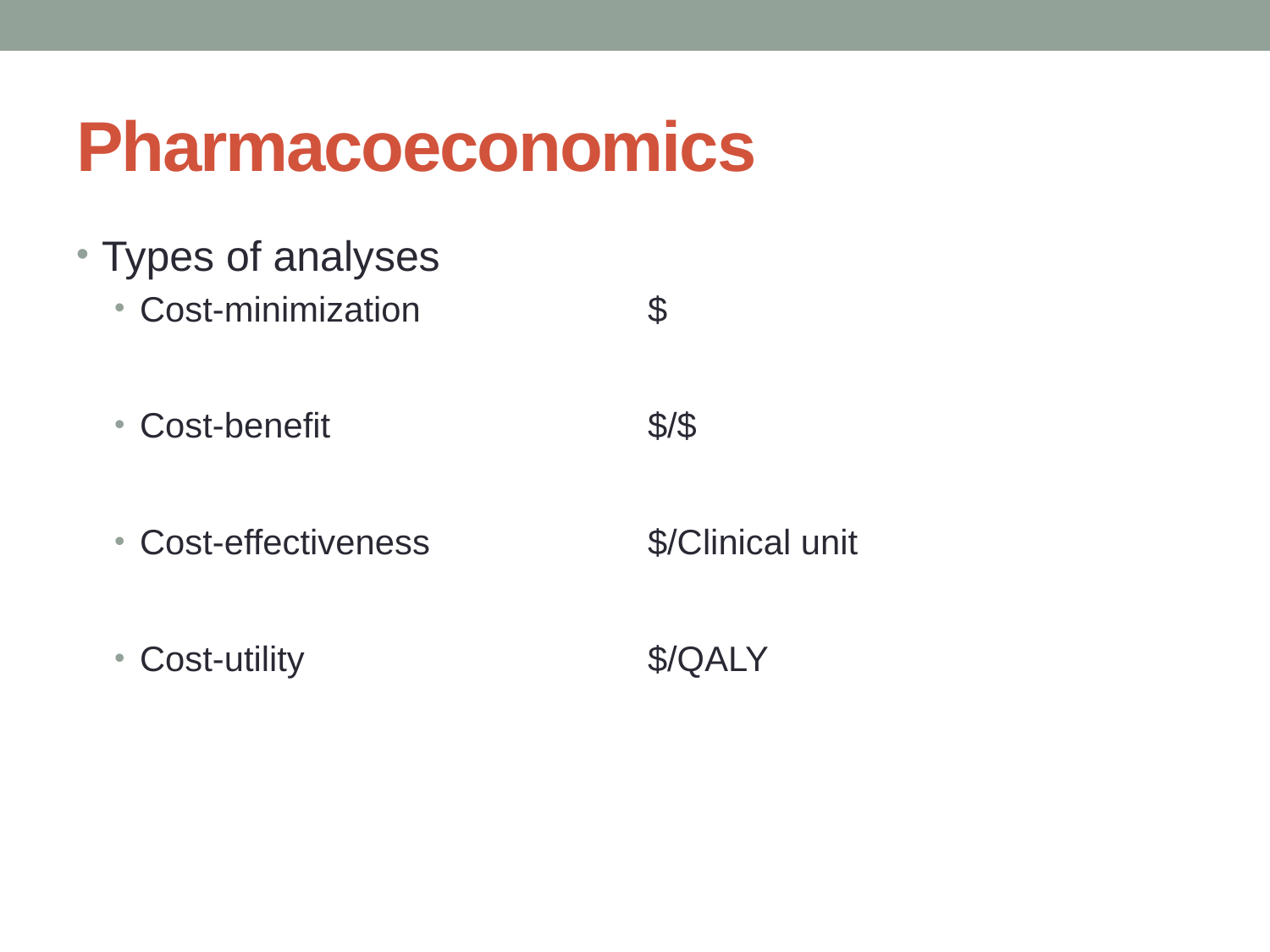

# Pharmacoeconomics
Types of analyses
Cost-minimization		$

Cost-benefit			$/$

Cost-effectiveness		$/Clinical unit

Cost-utility			$/QALY